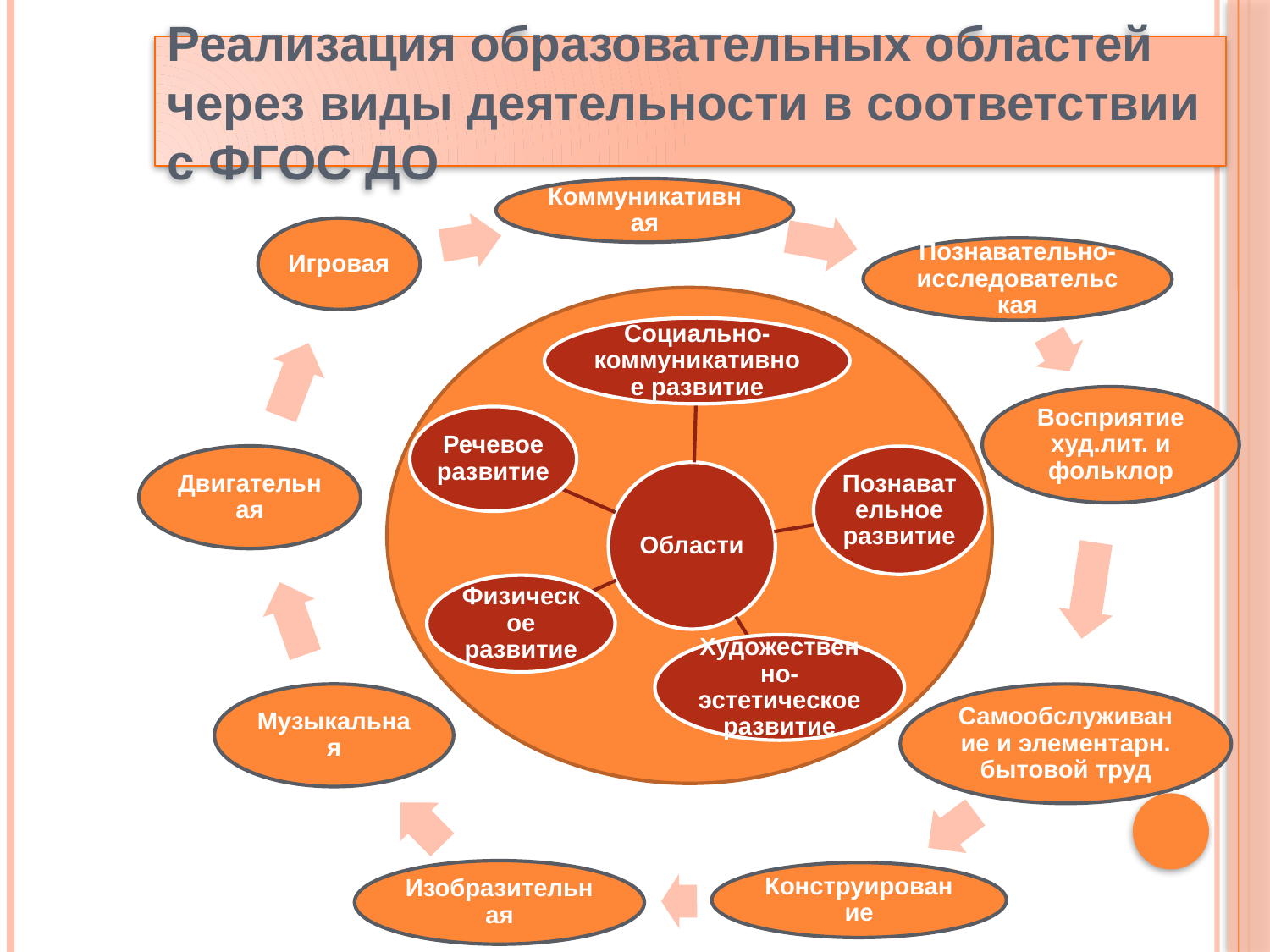

Реализация образовательных областей через виды деятельности в соответствии с ФГОС ДО
Коммуникативная

Познавательно-исследовательская

Восприятие худ.лит. и фольклор

Самообслуживание и элементарн. бытовой труд

Конструирование

Изобразительная

Музыкальная

Двигательная

Игровая

Области

Социально-коммуникативное развитие

Познавательное развитие

Художественно-эстетическое развитие

Физическое развитие

Речевое развитие